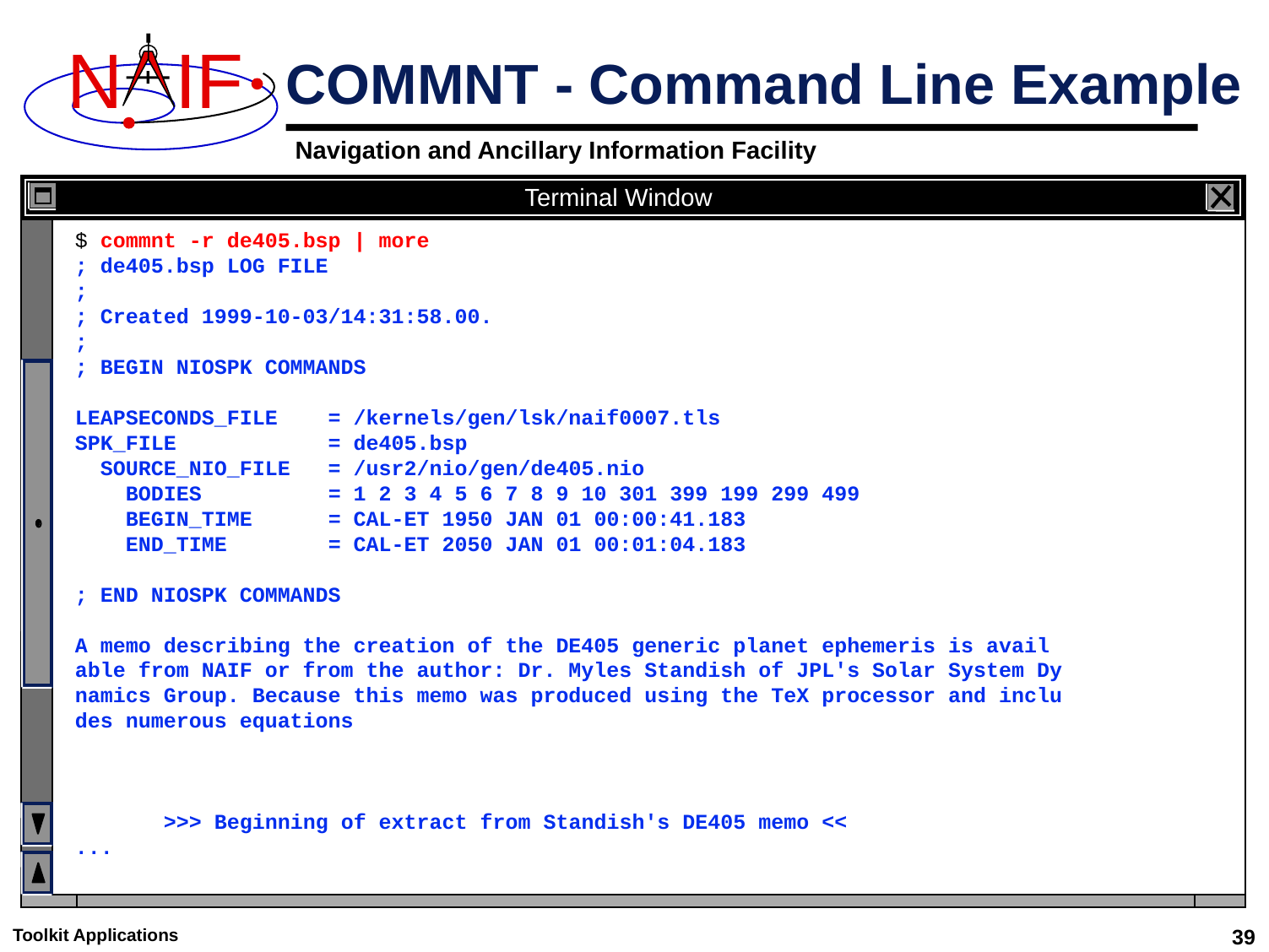

# COMMNT - Command Line Example

Terminal Window

$ commnt -r de405.bsp | more
; de405.bsp LOG FILE
;
; Created 1999-10-03/14:31:58.00.
;
; BEGIN NIOSPK COMMANDS

LEAPSECONDS_FILE    = /kernels/gen/lsk/naif0007.tls
SPK_FILE            = de405.bsp
  SOURCE_NIO_FILE   = /usr2/nio/gen/de405.nio
    BODIES          = 1 2 3 4 5 6 7 8 9 10 301 399 199 299 499
    BEGIN_TIME      = CAL-ET 1950 JAN 01 00:00:41.183
    END_TIME        = CAL-ET 2050 JAN 01 00:01:04.183

; END NIOSPK COMMANDS

A memo describing the creation of the DE405 generic planet ephemeris is avail
able from NAIF or from the author: Dr. Myles Standish of JPL's Solar System Dy
namics Group. Because this memo was produced using the TeX processor and inclu
des numerous equations

       >>> Beginning of extract from Standish's DE405 memo <<
...
Toolkit Applications
39